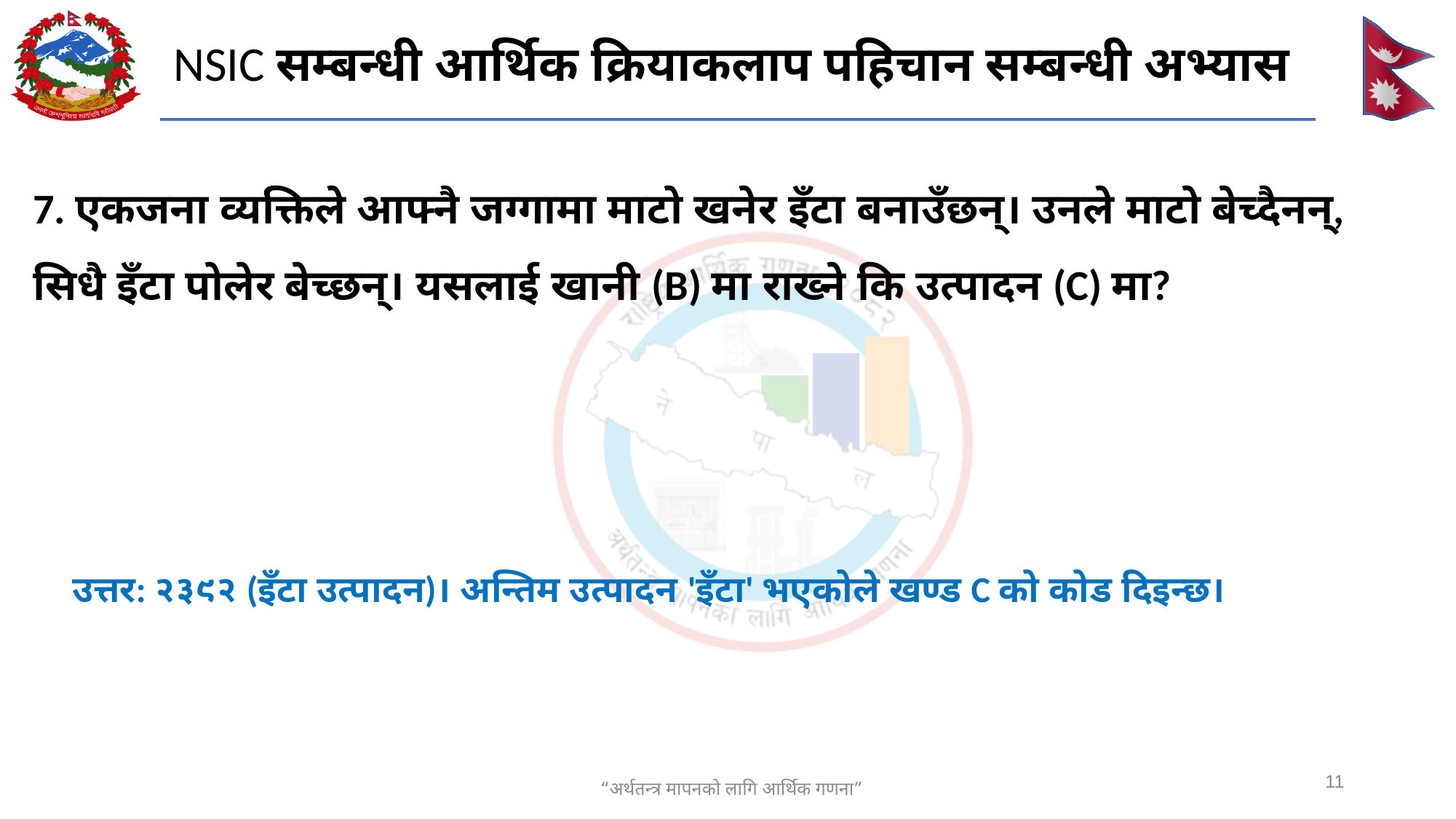

# NSIC सम्बन्धी आर्थिक क्रियाकलाप पहिचान सम्बन्धी अभ्यास
7. एकजना व्यक्तिले आफ्नै जग्गामा माटो खनेर इँटा बनाउँछन्। उनले माटो बेच्दैनन्, सिधै इँटा पोलेर बेच्छन्। यसलाई खानी (B) मा राख्ने कि उत्पादन (C) मा?
उत्तर: २३९२ (इँटा उत्पादन)। अन्तिम उत्पादन 'इँटा' भएकोले खण्ड C को कोड दिइन्छ।
11
“अर्थतन्त्र मापनको लागि आर्थिक गणना”